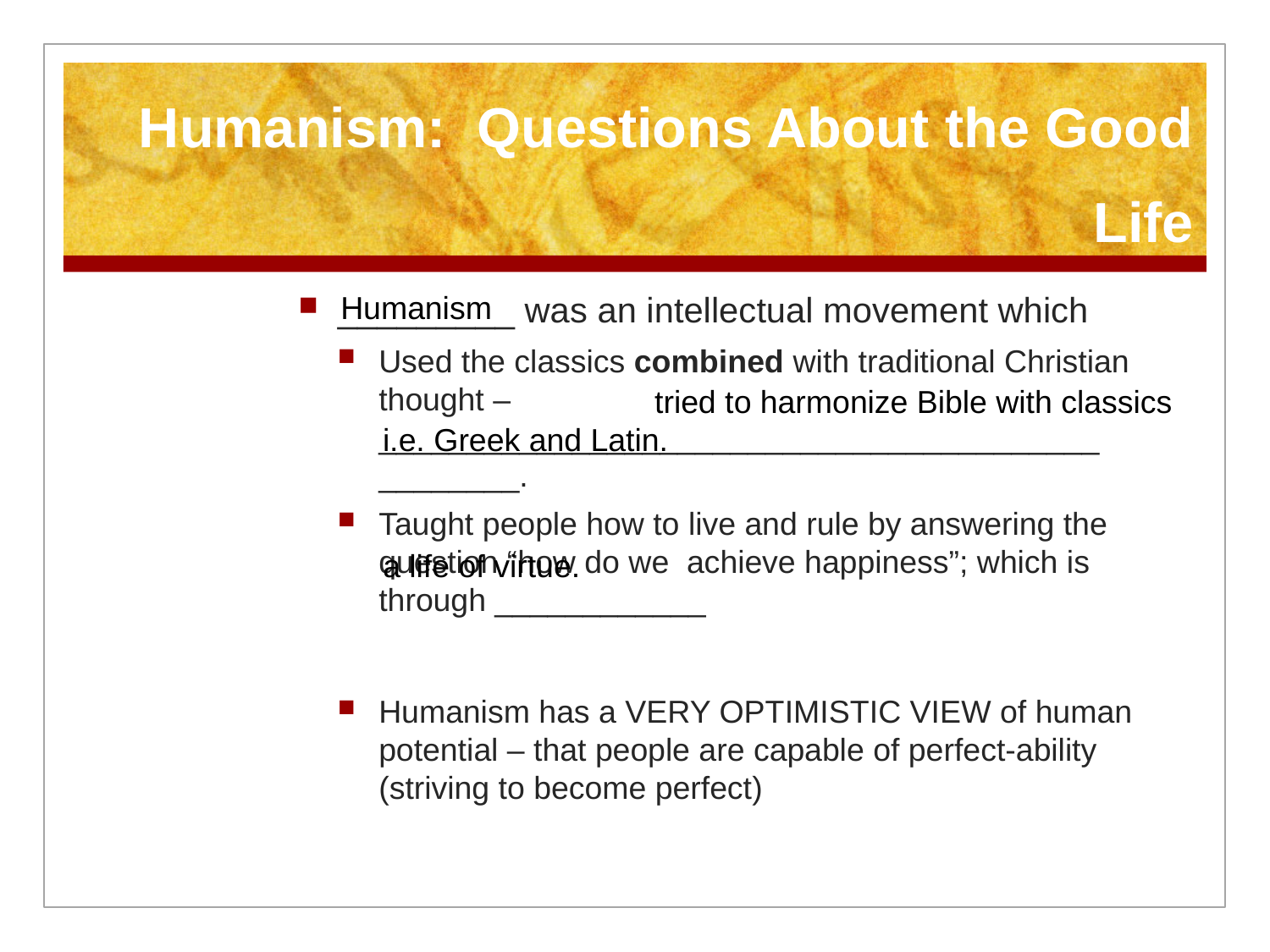

# Humanism:  Questions About the Good Life
_________ was an intellectual movement which
Used the classics combined with traditional Christian thought – _________________________________________ ________.
Taught people how to live and rule by answering the question “how do we  achieve happiness”; which is through ____________

Humanism has a VERY OPTIMISTIC VIEW of human potential – that people are capable of perfect-ability (striving to become perfect)
Humanism
		  tried to harmonize Bible with classics i.e. Greek and Latin.
a life of virtue.